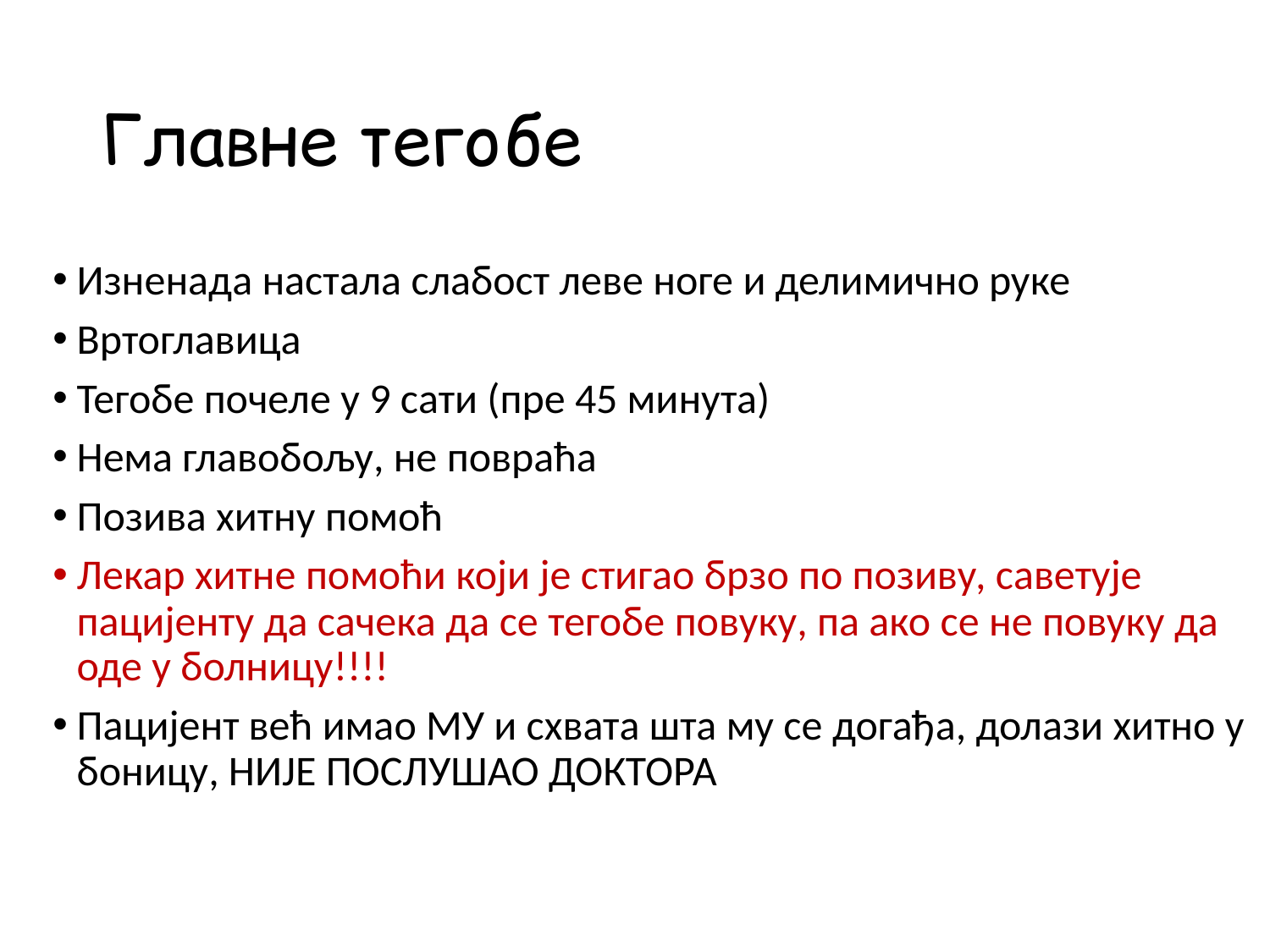

# Главне тегобе
Изненада настала слабост леве ноге и делимично руке
Вртоглавица
Тегобе почеле у 9 сати (пре 45 минута)
Нема главобољу, не повраћа
Позива хитну помоћ
Лекар хитне помоћи који је стигао брзо по позиву, саветује пацијенту да сачека да се тегобе повуку, па ако се не повуку да оде у болницу!!!!
Пацијент већ имао МУ и схвата шта му се догађа, долази хитно у боницу, НИЈЕ ПОСЛУШАО ДОКТОРА